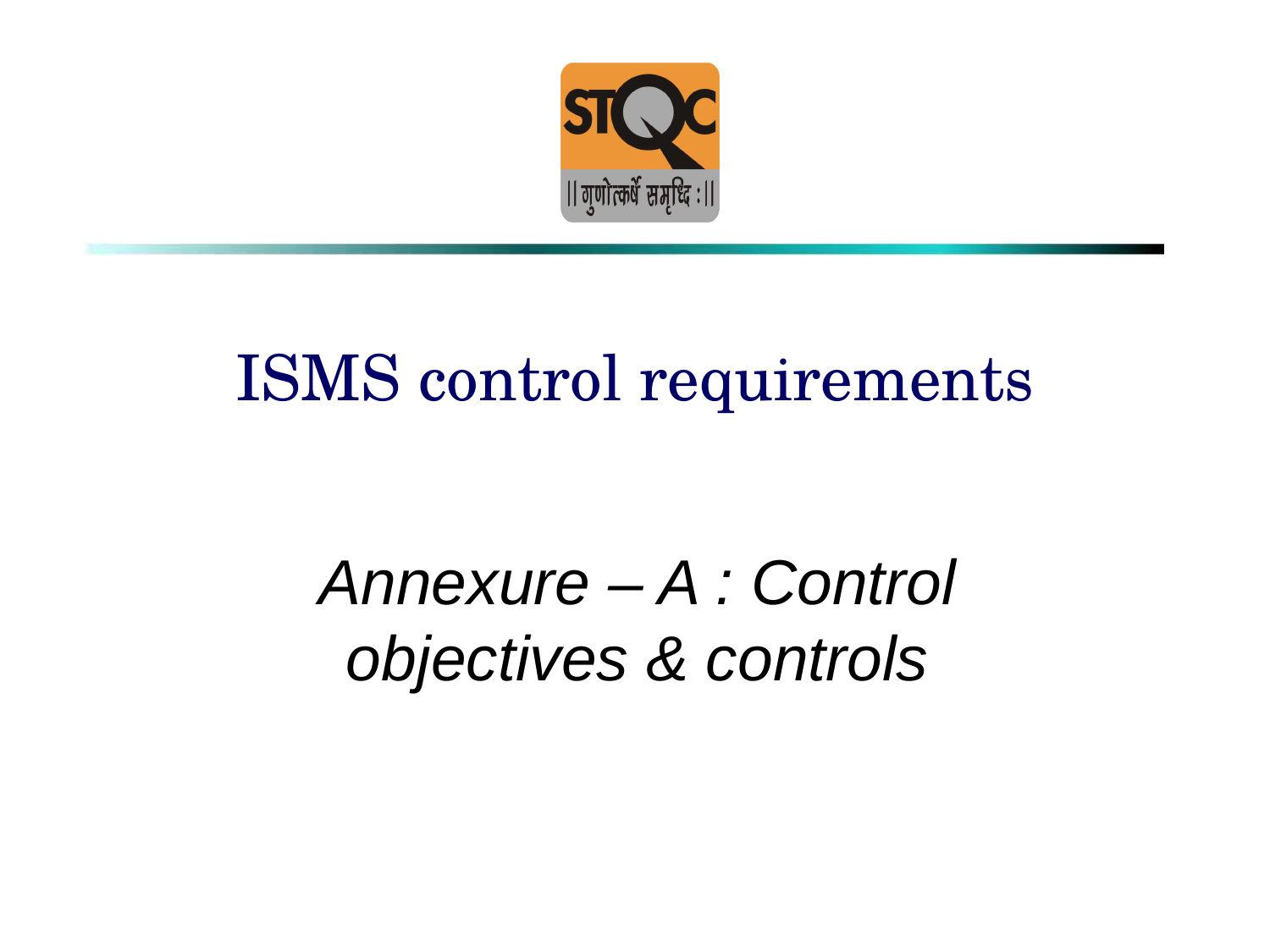

# ISMS control requirements
Annexure – A : Control objectives & controls